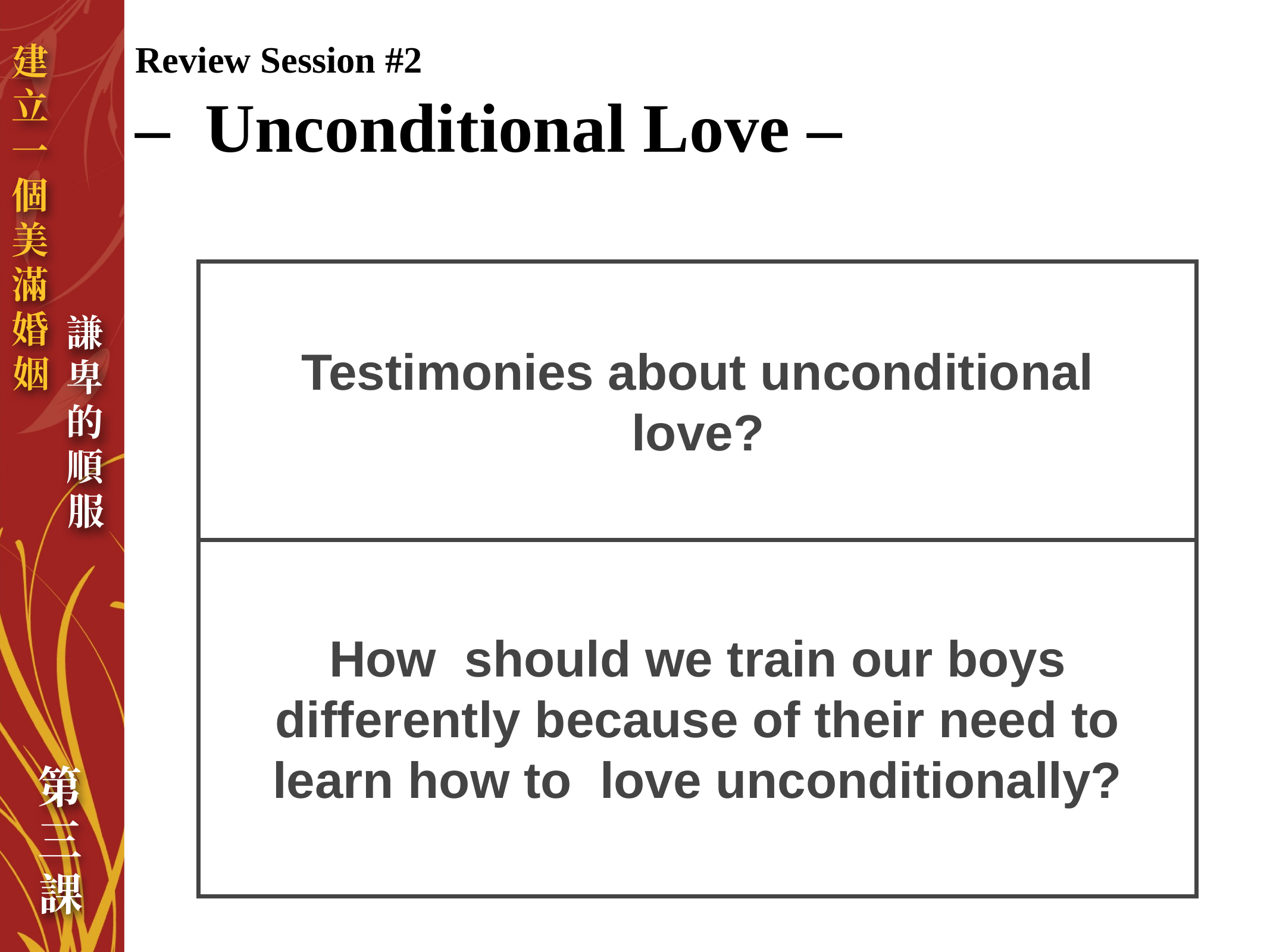

# Review Session #2
–  Unconditional Love –
| Testimonies about  unconditional love? |
| --- |
| How should we train our boys differently because of their need to learn how to love unconditionally? |